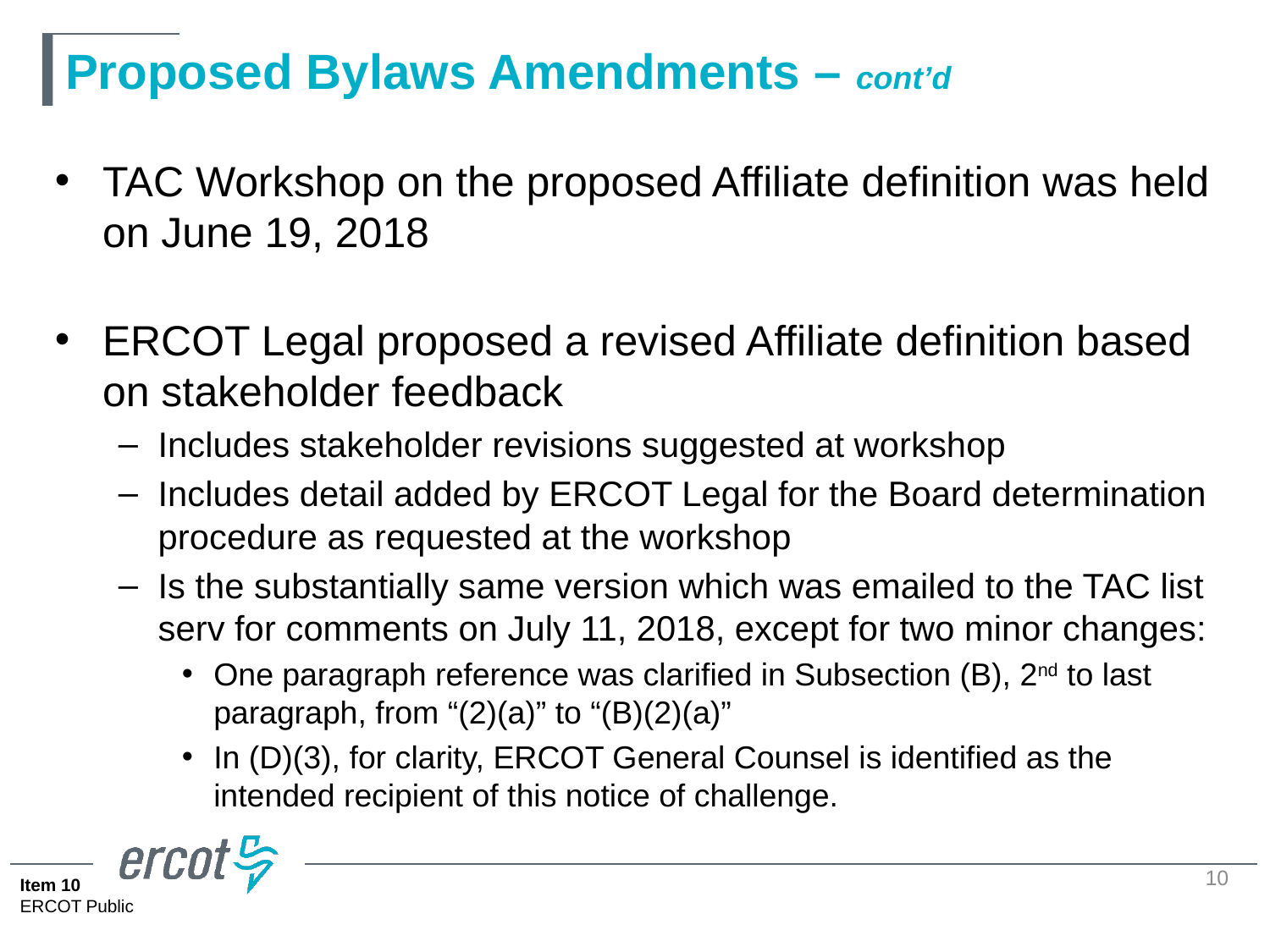

# Proposed Bylaws Amendments – cont’d
TAC Workshop on the proposed Affiliate definition was held on June 19, 2018

ERCOT Legal proposed a revised Affiliate definition based on stakeholder feedback
Includes stakeholder revisions suggested at workshop
Includes detail added by ERCOT Legal for the Board determination procedure as requested at the workshop
Is the substantially same version which was emailed to the TAC list serv for comments on July 11, 2018, except for two minor changes:
One paragraph reference was clarified in Subsection (B), 2nd to last paragraph, from “(2)(a)” to “(B)(2)(a)”
In (D)(3), for clarity, ERCOT General Counsel is identified as the intended recipient of this notice of challenge.

10